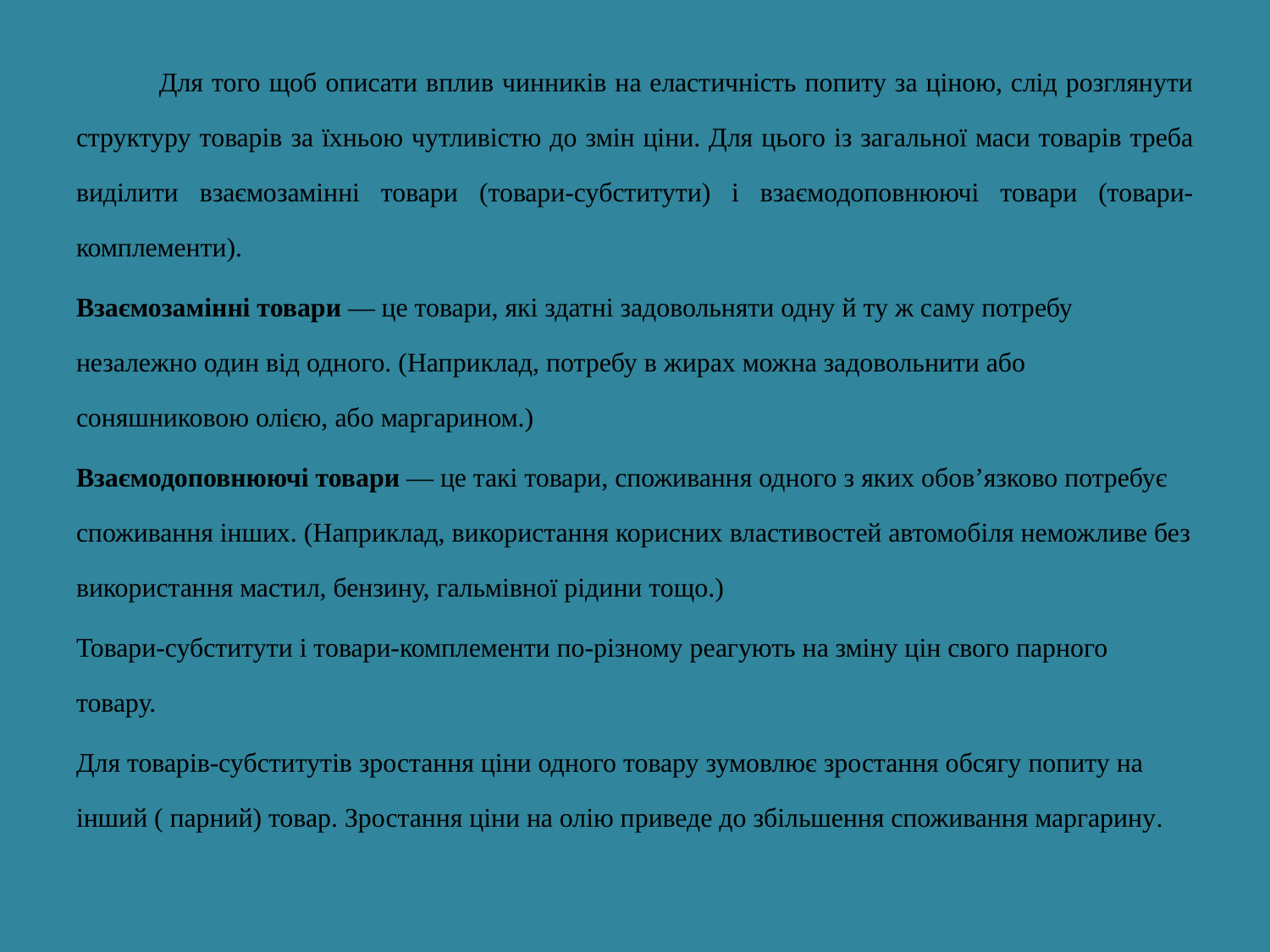

Для того щоб описати вплив чинників на еластичність попиту за ціною, слід розглянути структуру товарів за їхньою чутливістю до змін ціни. Для цього із загальної маси товарів треба виділити взаємозамінні товари (товари-субститути) і взаємодоповнюючі товари (товари-комплементи).
Взаємозамінні товари — це товари, які здатні задовольняти одну й ту ж саму потребу незалежно один від одного. (Наприклад, потребу в жирах можна задовольнити або соняшниковою олією, або маргарином.)
Взаємодоповнюючі товари — це такі товари, споживання одного з яких обов’язково потребує споживання інших. (Наприклад, використання корисних властивостей автомобіля неможливе без використання мастил, бензину, гальмівної рідини тощо.)
Товари-субститути і товари-комплементи по-різному реагують на зміну цін свого парного товару.
Для товарів-субститутів зростання ціни одного товару зумовлює зростання обсягу попиту на інший ( парний) товар. Зростання ціни на олію приведе до збільшення споживання маргарину.